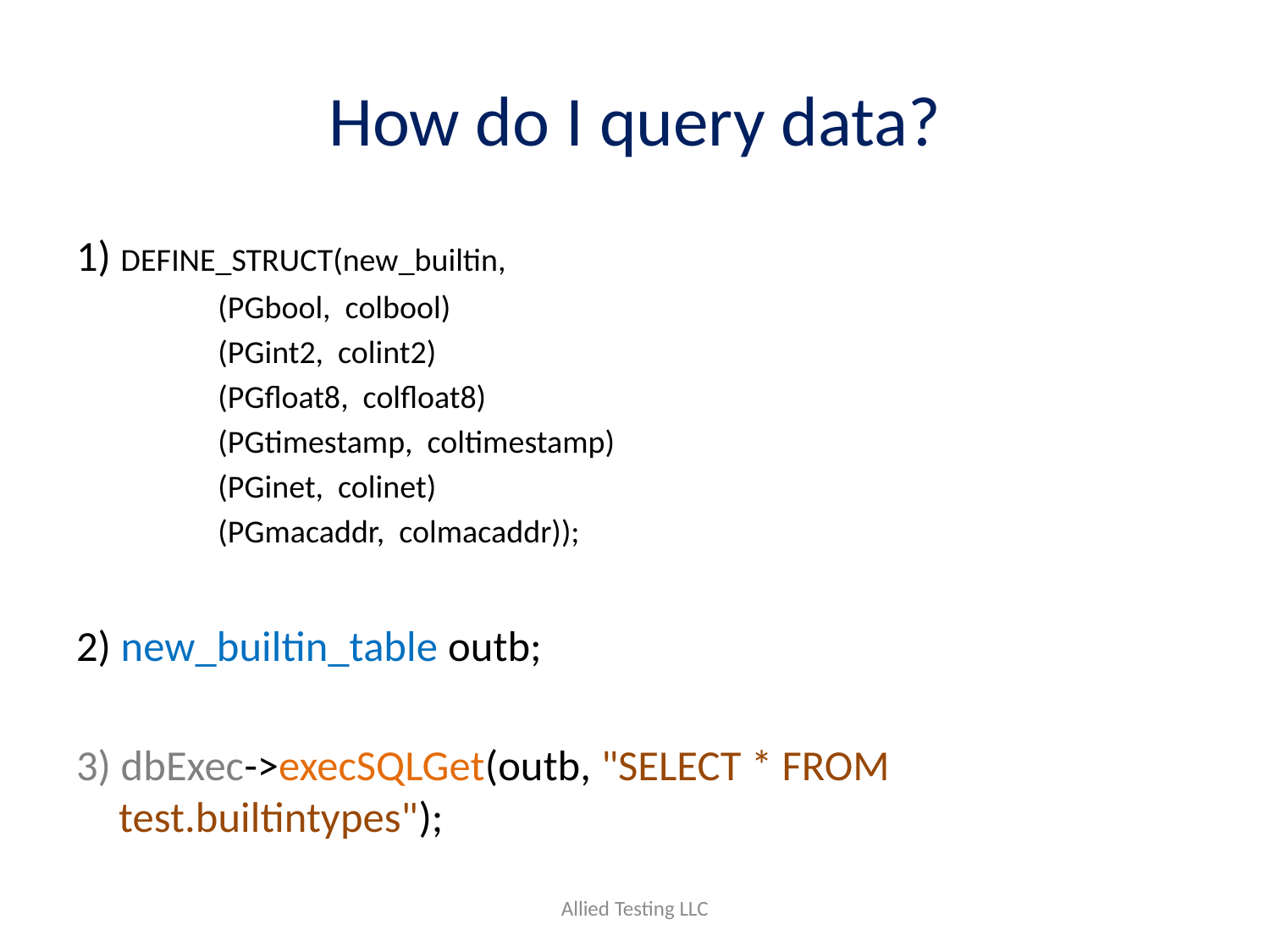

# How do I query data?
1) DEFINE_STRUCT(new_builtin,
	(PGbool,  colbool)
	(PGint2,  colint2)
	(PGfloat8,  colfloat8)
	(PGtimestamp,  coltimestamp)
	(PGinet,  colinet)
	(PGmacaddr,  colmacaddr));

2) new_builtin_table outb;

3) dbExec->execSQLGet(outb, "SELECT * FROM 						test.builtintypes");
Allied Testing LLC